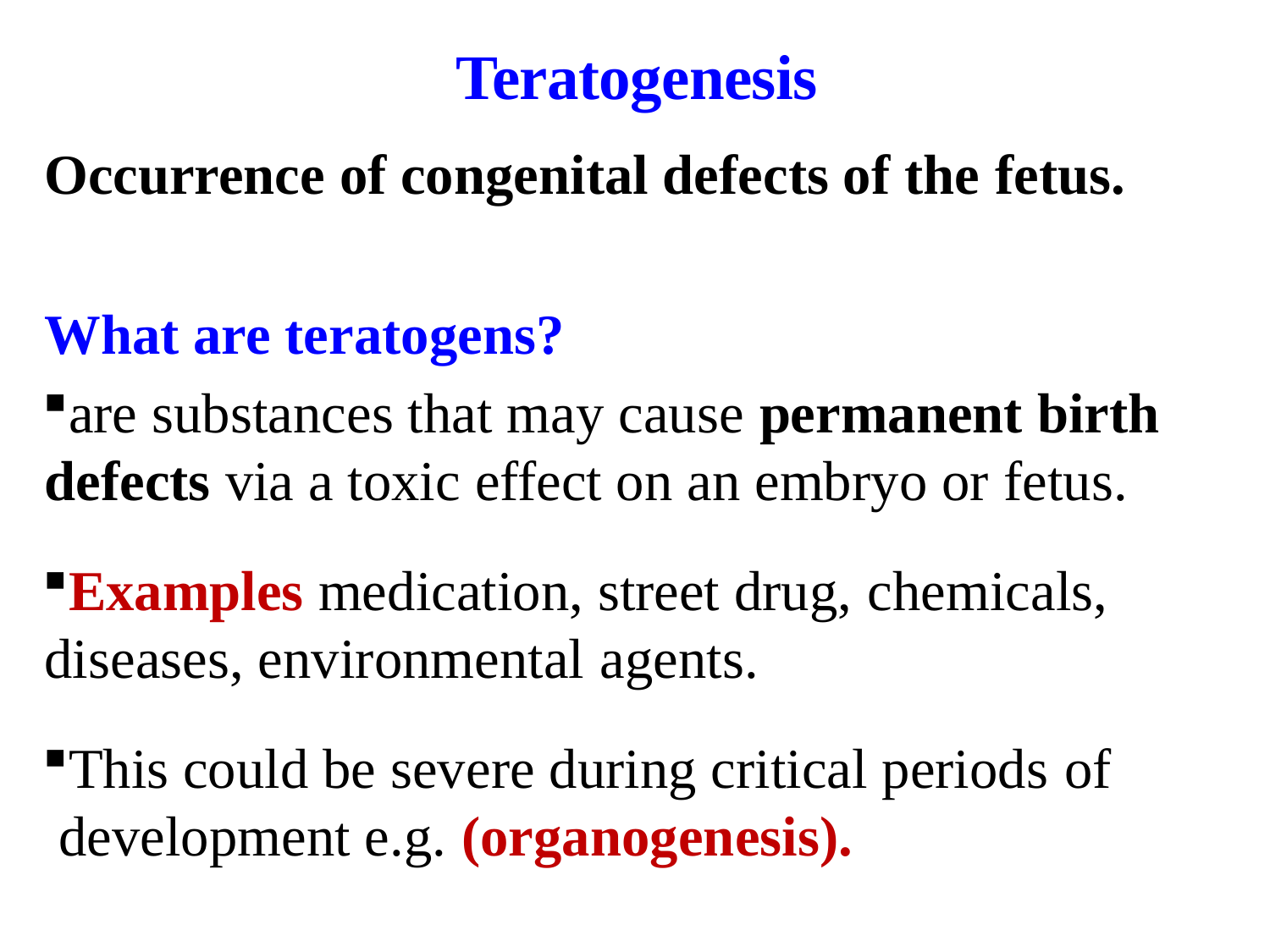

# Teratogenesis
Occurrence of congenital defects of the fetus.

What are teratogens?
are substances that may cause permanent birth  defects via a toxic effect on an embryo or fetus.
Examples medication, street drug, chemicals,  diseases, environmental agents.
This could be severe during critical periods of  development e.g. (organogenesis).